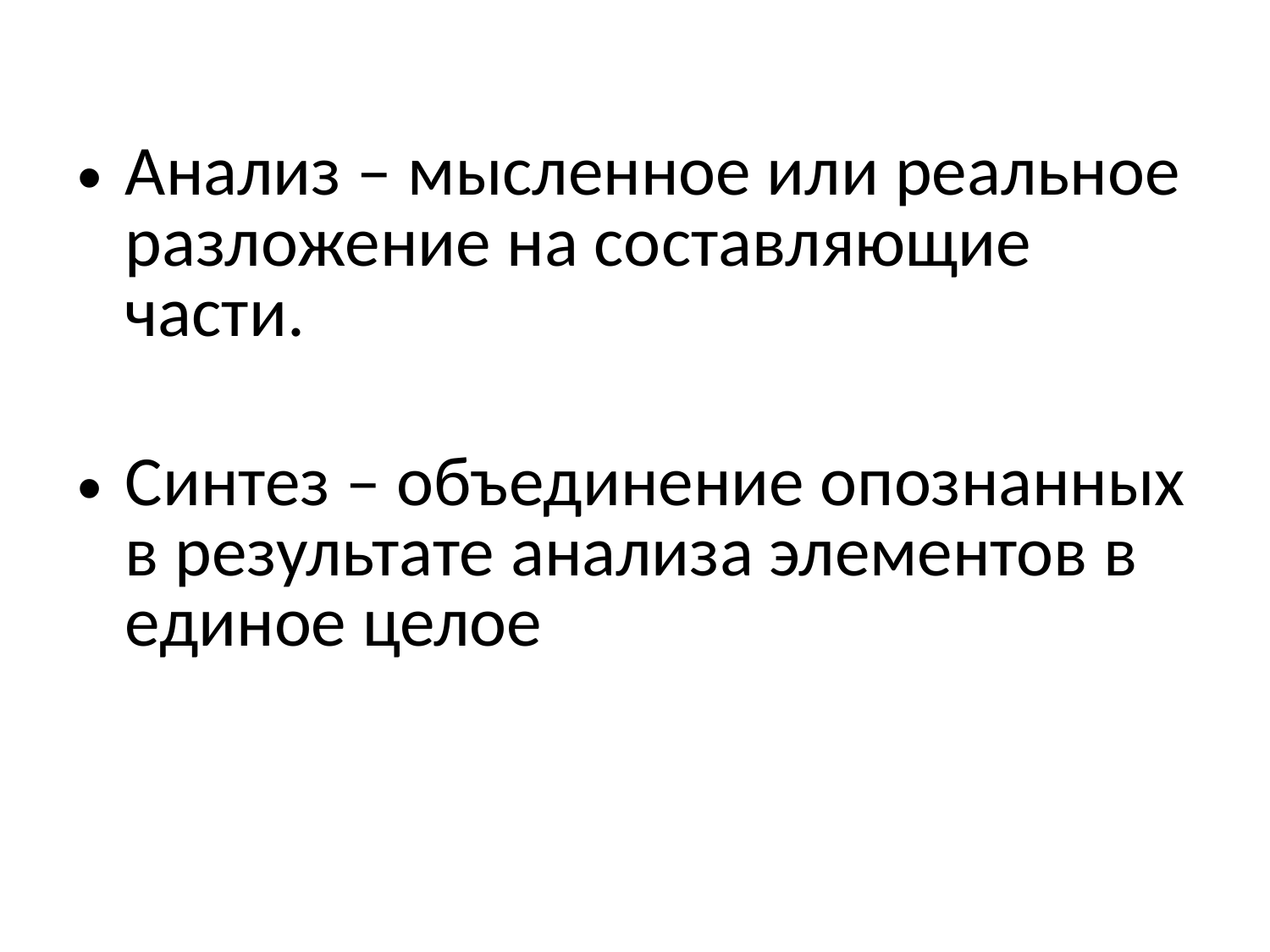

Анализ – мысленное или реальное разложение на составляющие части.

Синтез – объединение опознанных в результате анализа элементов в единое целое